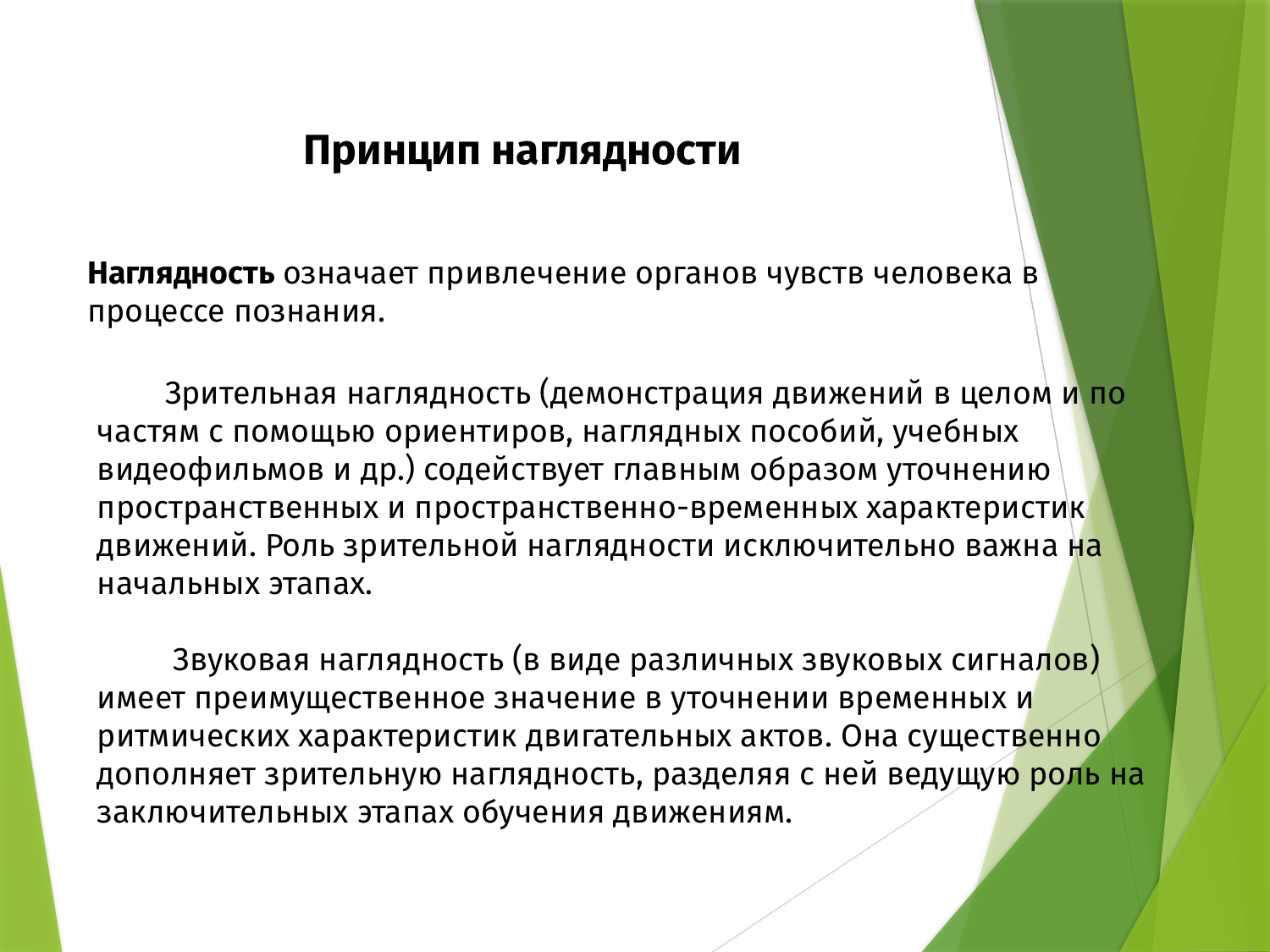

Принцип наглядности
Наглядность означает привлечение органов чувств человека в процессе познания.
        Зрительная наглядность (демонстрация движений в целом и по частям с помощью ориентиров, наглядных пособий, учебных видеофильмов и др.) содействует главным образом уточнению пространственных и пространственно-временных характеристик движений. Роль зрительной наглядности исключительно важна на начальных этапах.

         Звуковая наглядность (в виде различных звуковых сигналов) имеет преимущественное значение в уточнении временных и ритмических характеристик двигательных актов. Она существенно дополняет зрительную наглядность, разделяя с ней ведущую роль на заключительных этапах обучения движениям.